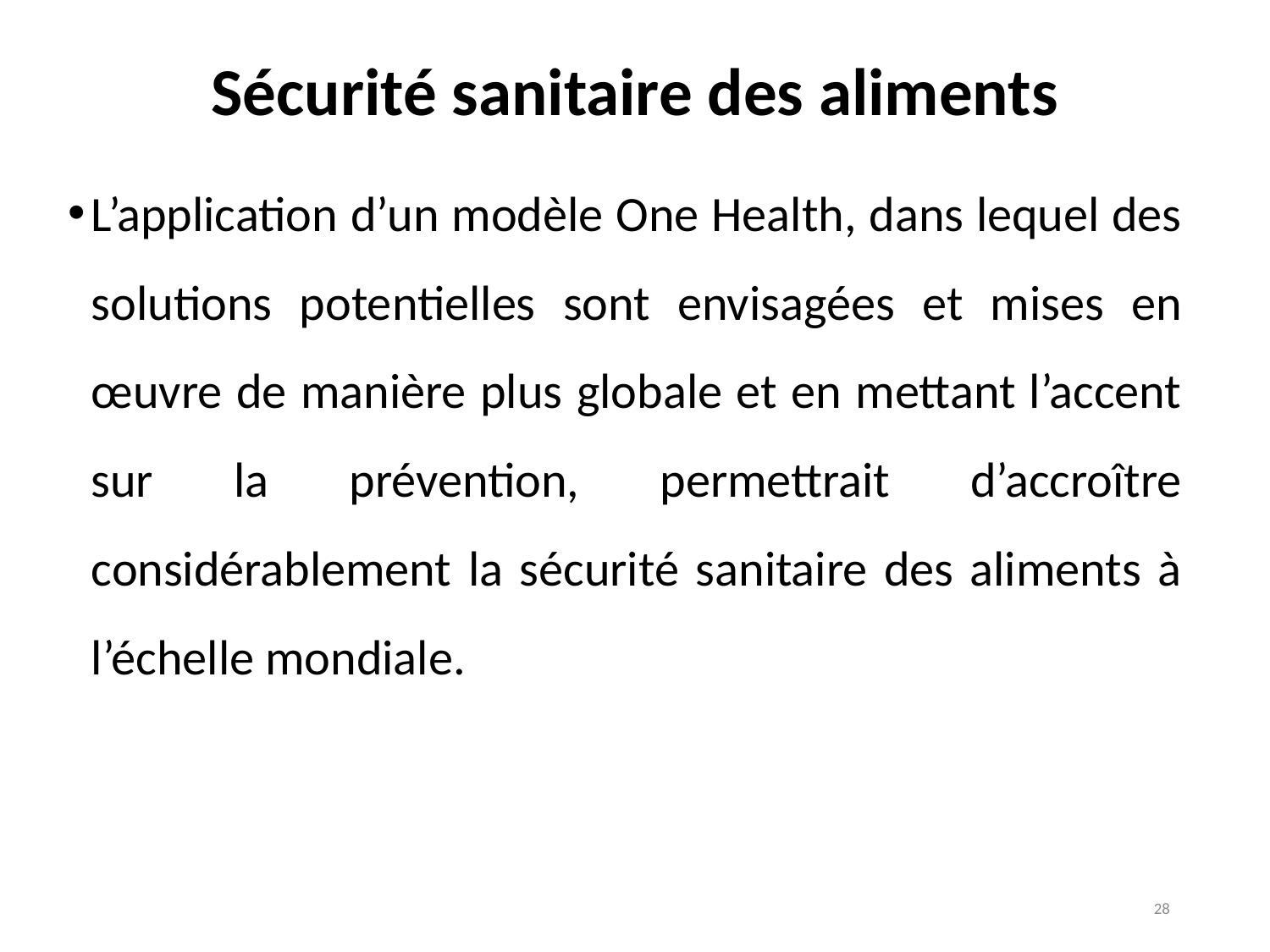

# Sécurité sanitaire des aliments
L’application d’un modèle One Health, dans lequel des solutions potentielles sont envisagées et mises en œuvre de manière plus globale et en mettant l’accent sur la prévention, permettrait d’accroître considérablement la sécurité sanitaire des aliments à l’échelle mondiale.
28